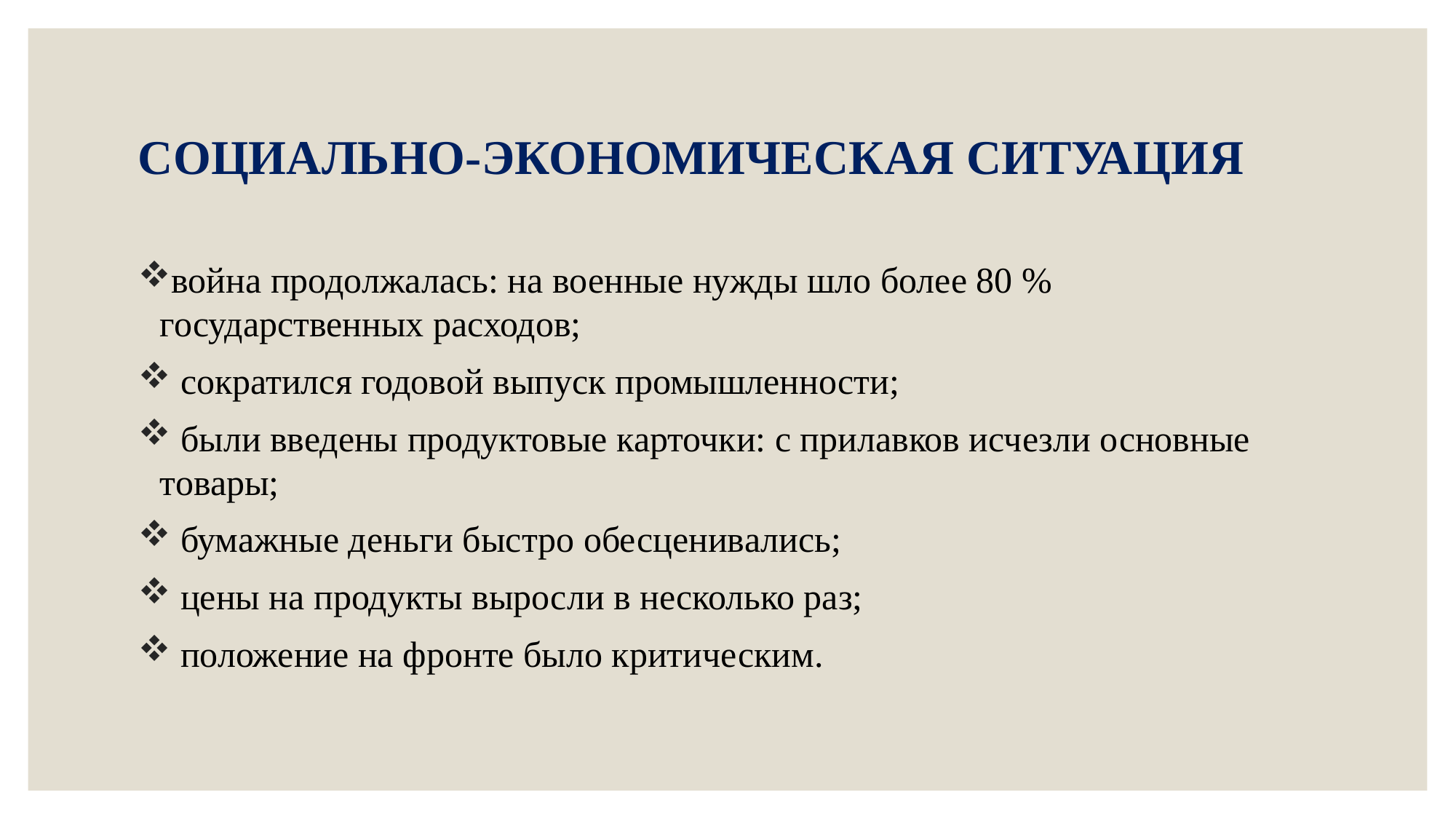

# СОЦИАЛЬНО-ЭКОНОМИЧЕСКАЯ СИТУАЦИЯ
война продолжалась: на военные нужды шло более 80 % государственных расходов;
 сократился годовой выпуск промышленности;
 были введены продуктовые карточки: с прилавков исчезли основные товары;
 бумажные деньги быстро обесценивались;
 цены на продукты выросли в несколько раз;
 положение на фронте было критическим.